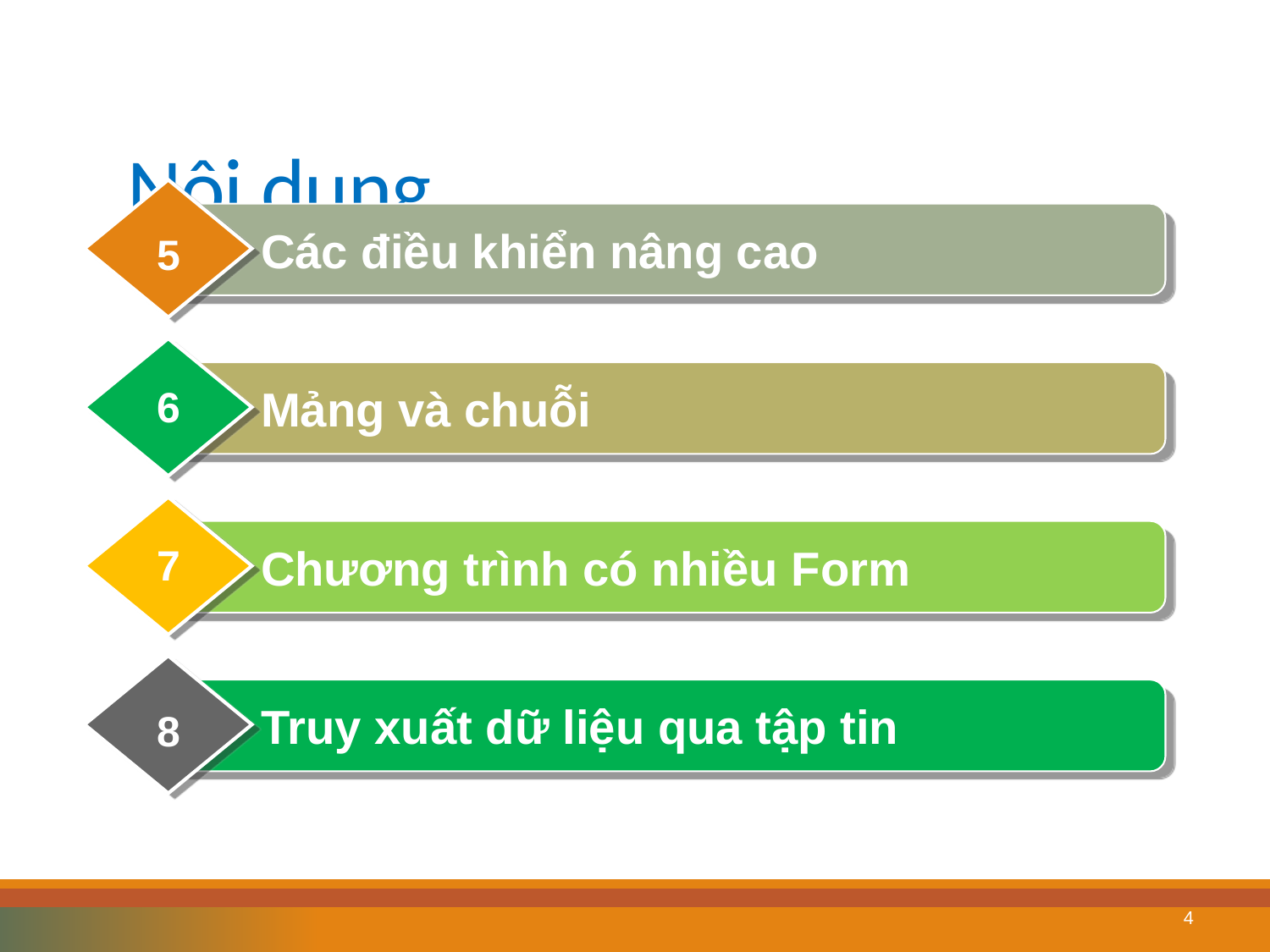

# Nội dung

Các điều khiển nâng cao
5

Mảng và chuỗi
6

Chương trình có nhiều Form
7

Truy xuất dữ liệu qua tập tin
8
4